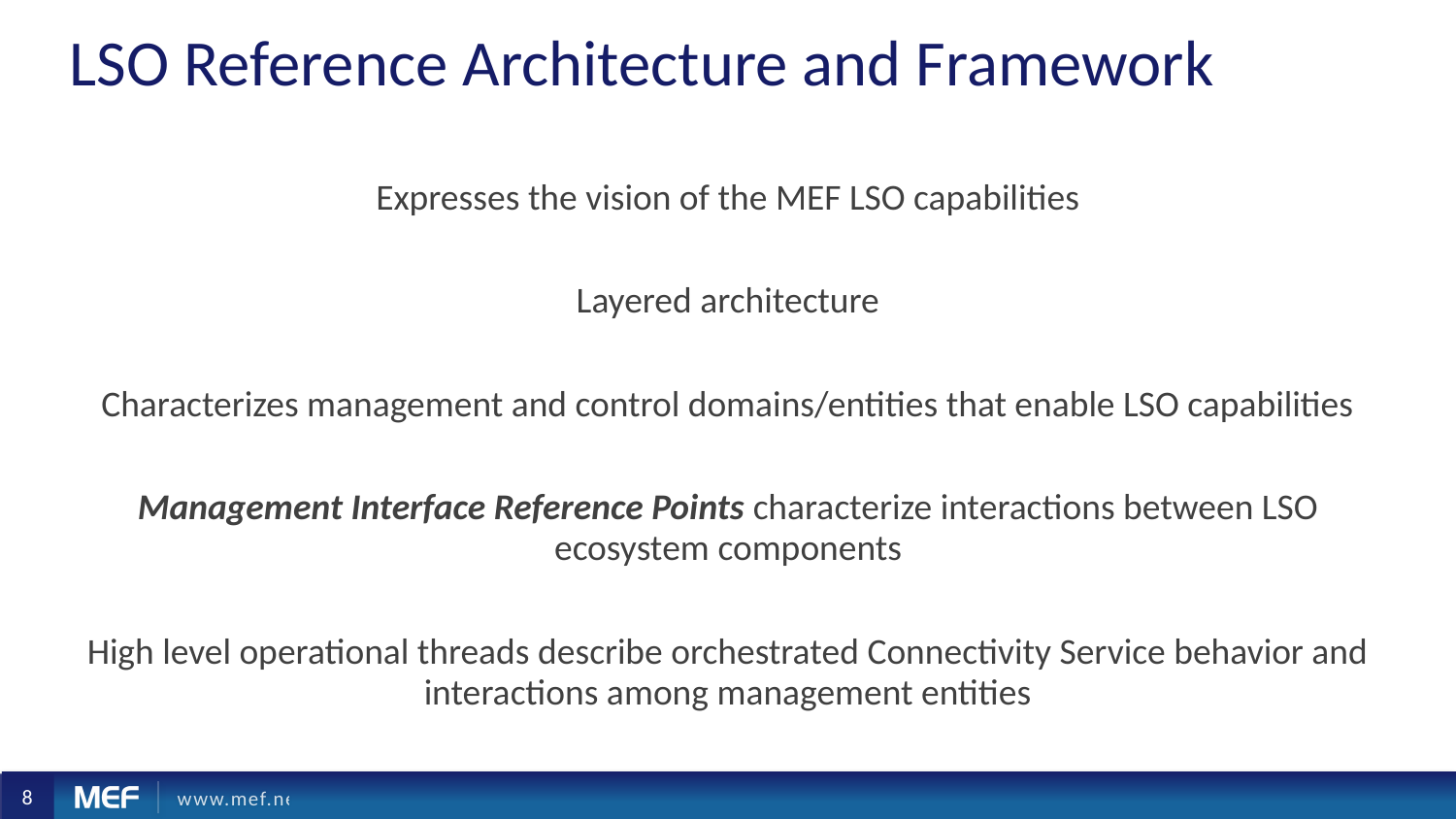

# LSO Reference Architecture and Framework
Expresses the vision of the MEF LSO capabilities

Layered architecture

Characterizes management and control domains/entities that enable LSO capabilities

Management Interface Reference Points characterize interactions between LSO ecosystem components

High level operational threads describe orchestrated Connectivity Service behavior and interactions among management entities
8